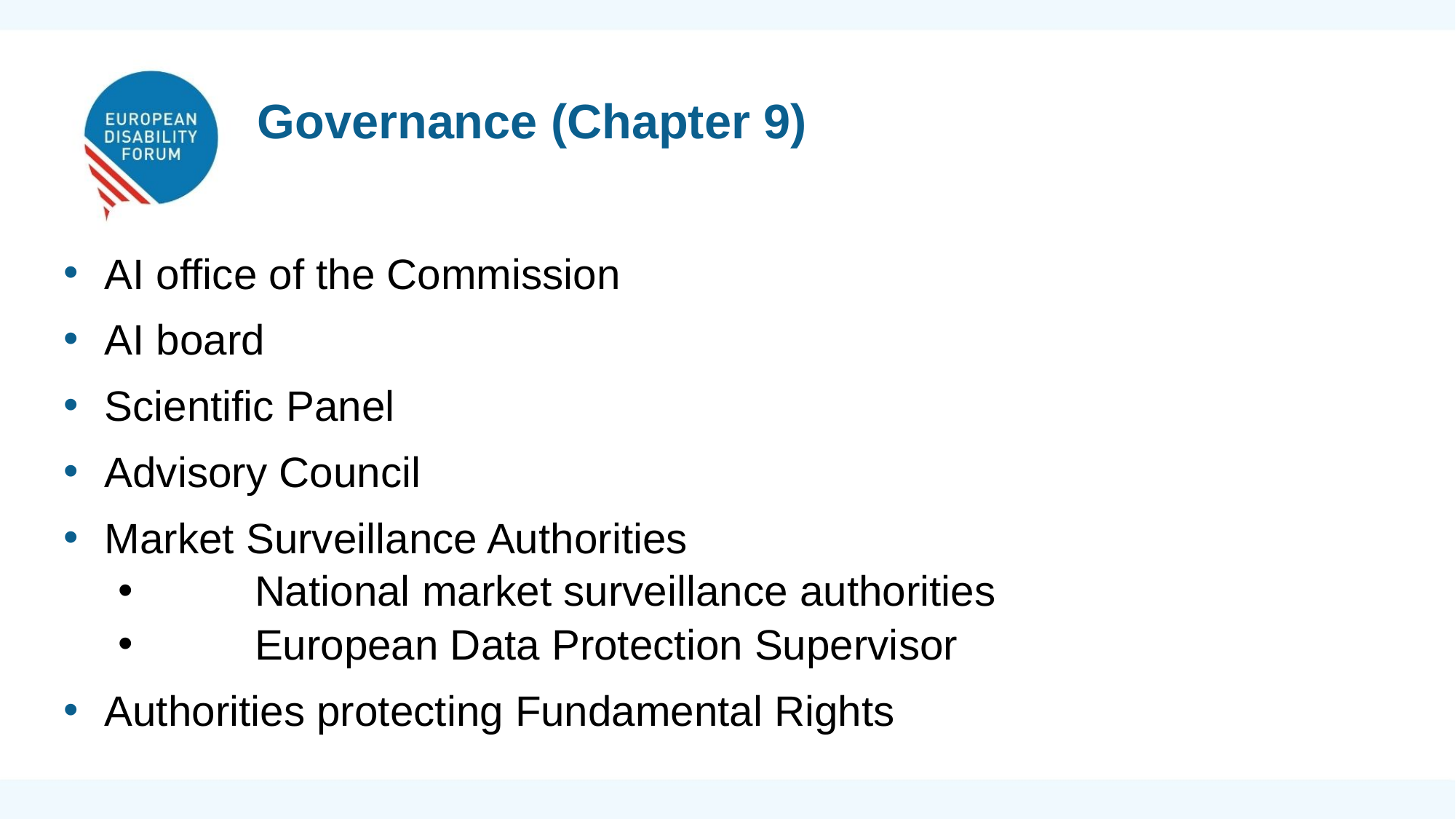

Governance (Chapter 9)
AI office of the Commission
AI board
Scientific Panel
Advisory Council
Market Surveillance Authorities
	National market surveillance authorities
	European Data Protection Supervisor
Authorities protecting Fundamental Rights